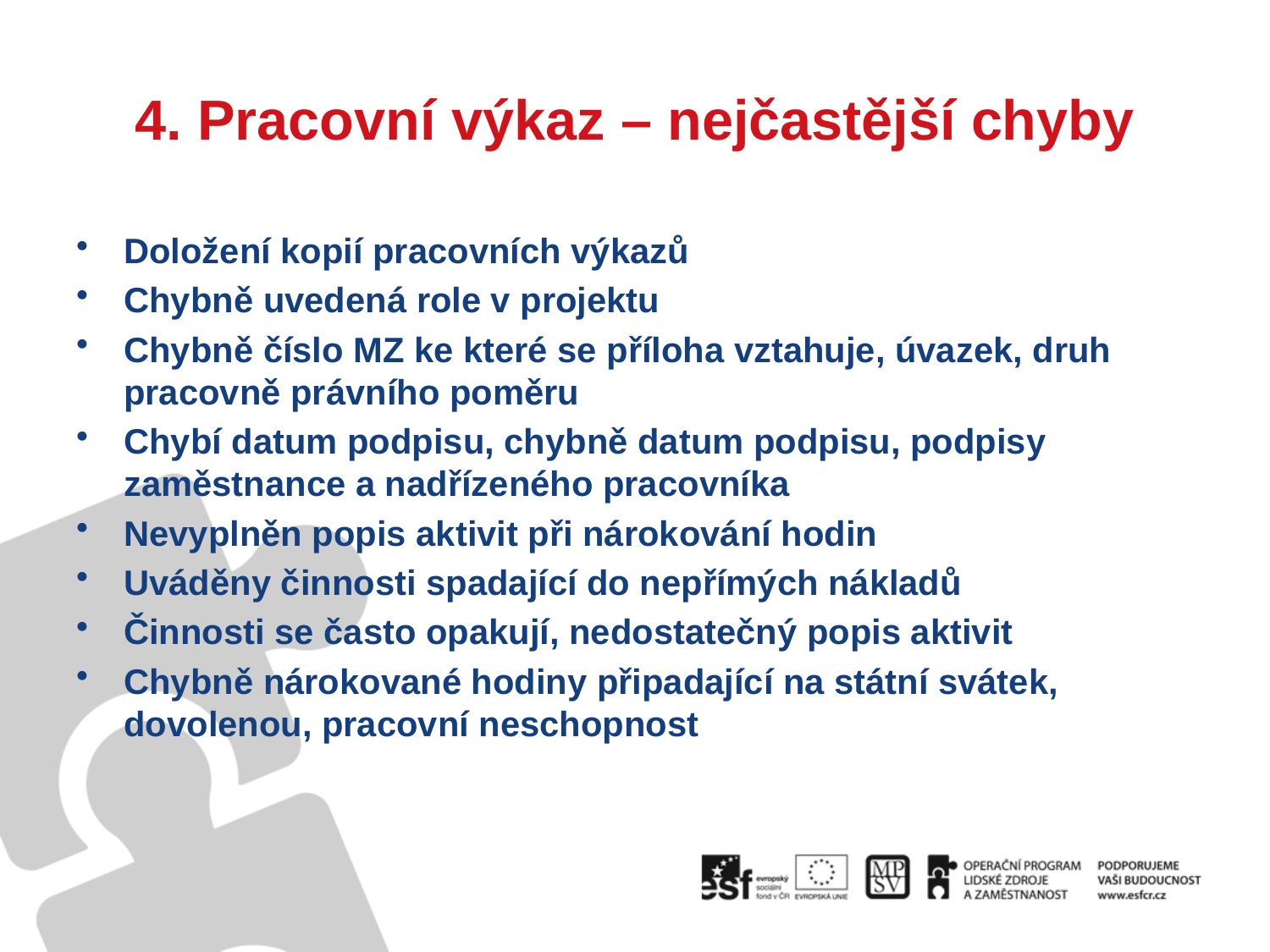

# 4. Pracovní výkaz – nejčastější chyby
Doložení kopií pracovních výkazů
Chybně uvedená role v projektu
Chybně číslo MZ ke které se příloha vztahuje, úvazek, druh pracovně právního poměru
Chybí datum podpisu, chybně datum podpisu, podpisy zaměstnance a nadřízeného pracovníka
Nevyplněn popis aktivit při nárokování hodin
Uváděny činnosti spadající do nepřímých nákladů
Činnosti se často opakují, nedostatečný popis aktivit
Chybně nárokované hodiny připadající na státní svátek, dovolenou, pracovní neschopnost